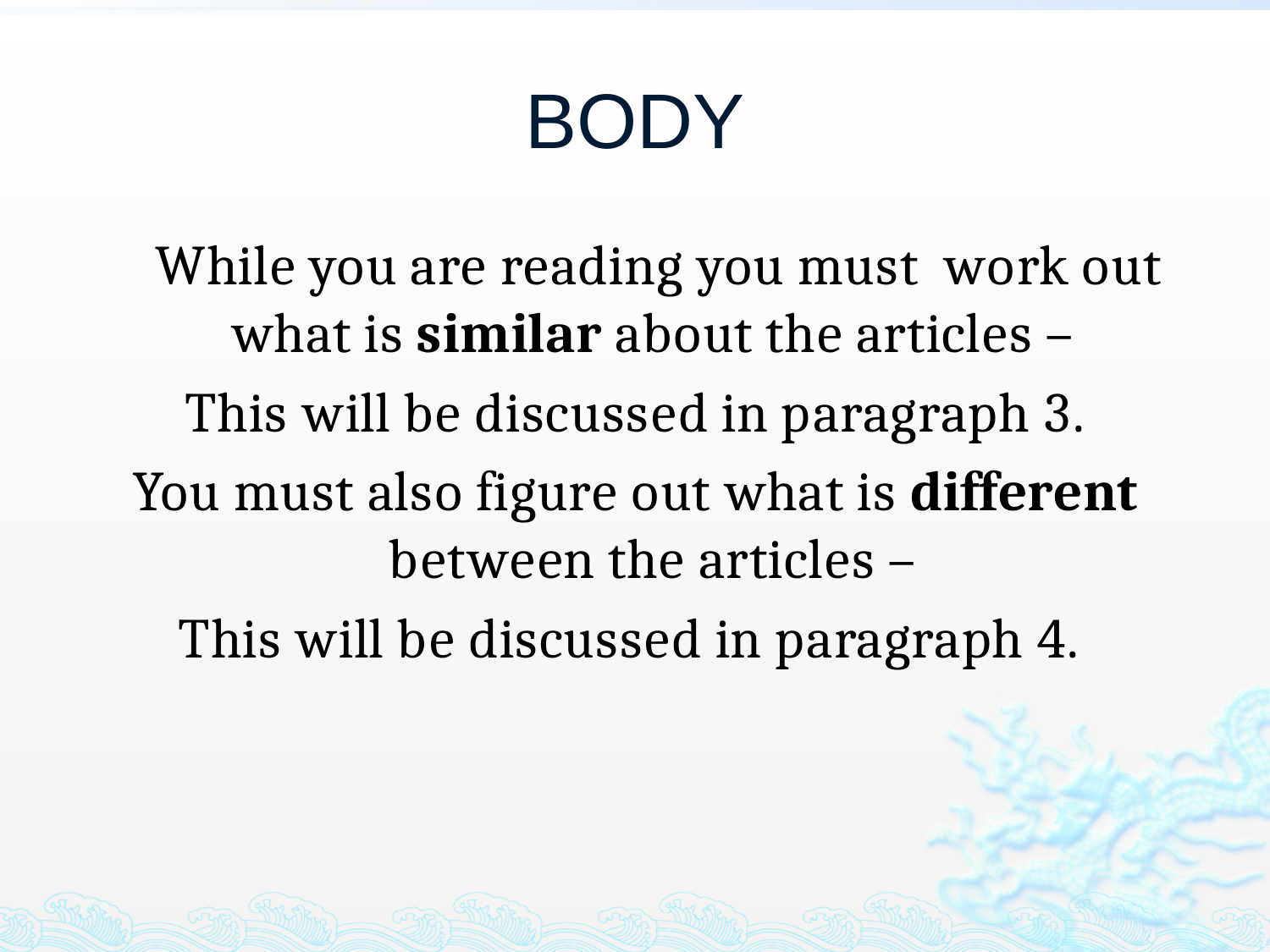

# BODY
	While you are reading you must  work out what is similar about the articles –
This will be discussed in paragraph 3.
You must also figure out what is different between the articles –
This will be discussed in paragraph 4.